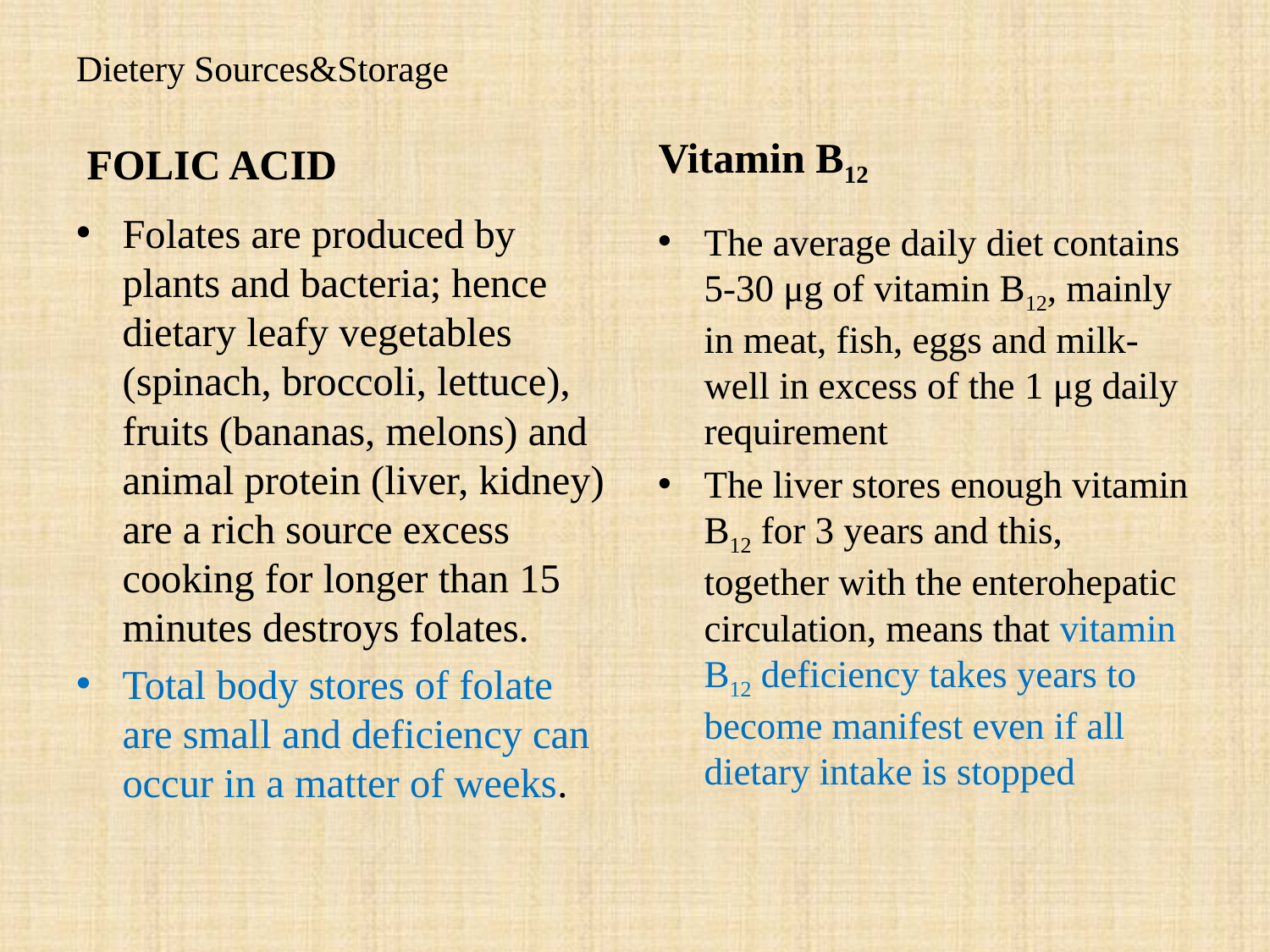

# Dietery Sources&Storage
FOLIC ACID
Vitamin B12
Folates are produced by plants and bacteria; hence dietary leafy vegetables (spinach, broccoli, lettuce), fruits (bananas, melons) and animal protein (liver, kidney) are a rich source excess cooking for longer than 15 minutes destroys folates.
Total body stores of folate are small and deficiency can occur in a matter of weeks.
The average daily diet contains 5-30 μg of vitamin B12, mainly in meat, fish, eggs and milk-well in excess of the 1 μg daily requirement
The liver stores enough vitamin B12 for 3 years and this, together with the enterohepatic circulation, means that vitamin B12 deficiency takes years to become manifest even if all dietary intake is stopped